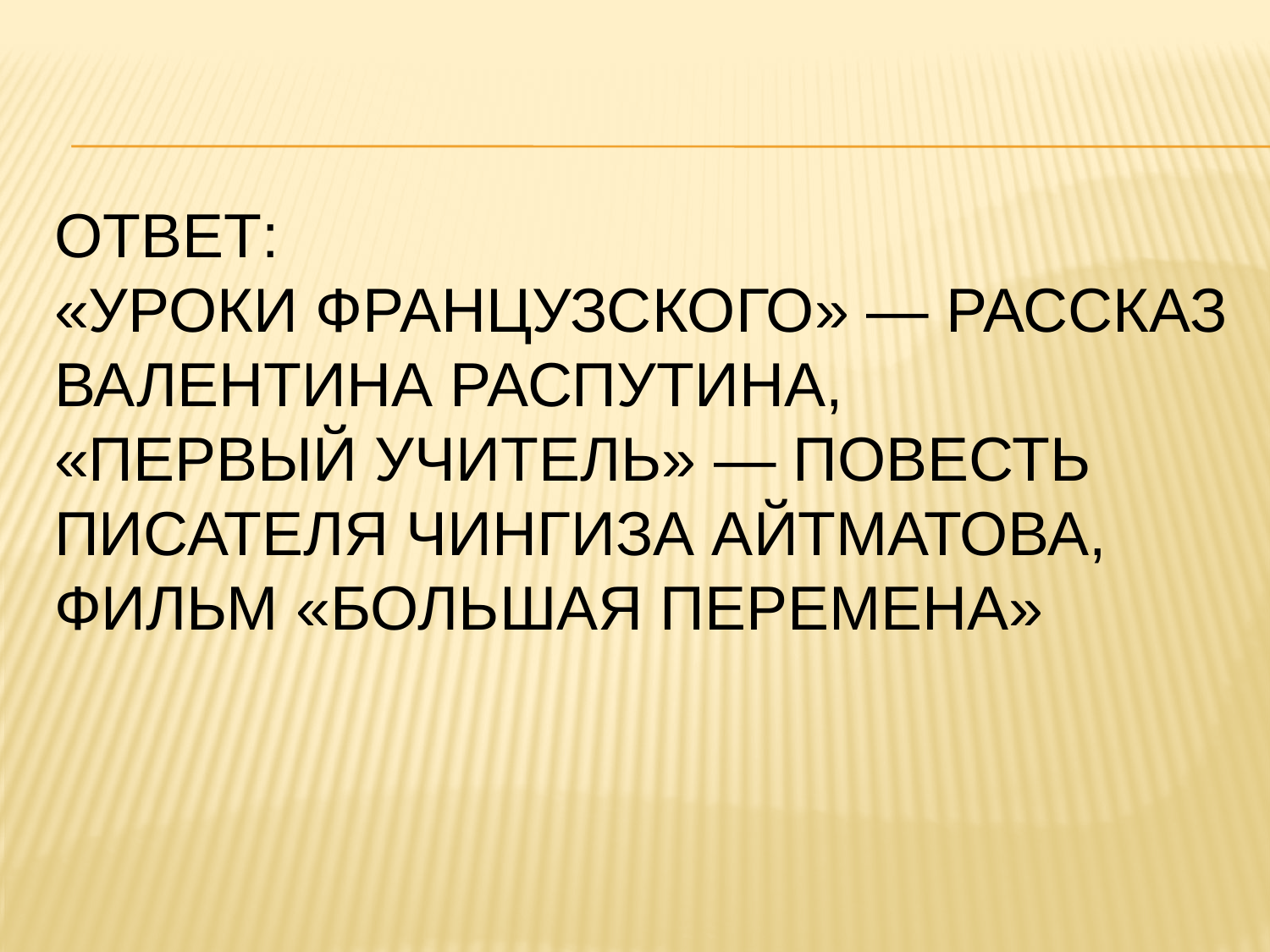

# Ответ:  «Уроки французского» — рассказ Валентина Распутина, «Первый учитель» — повесть писателя Чингиза Айтматова, фильм «Большая перемена»